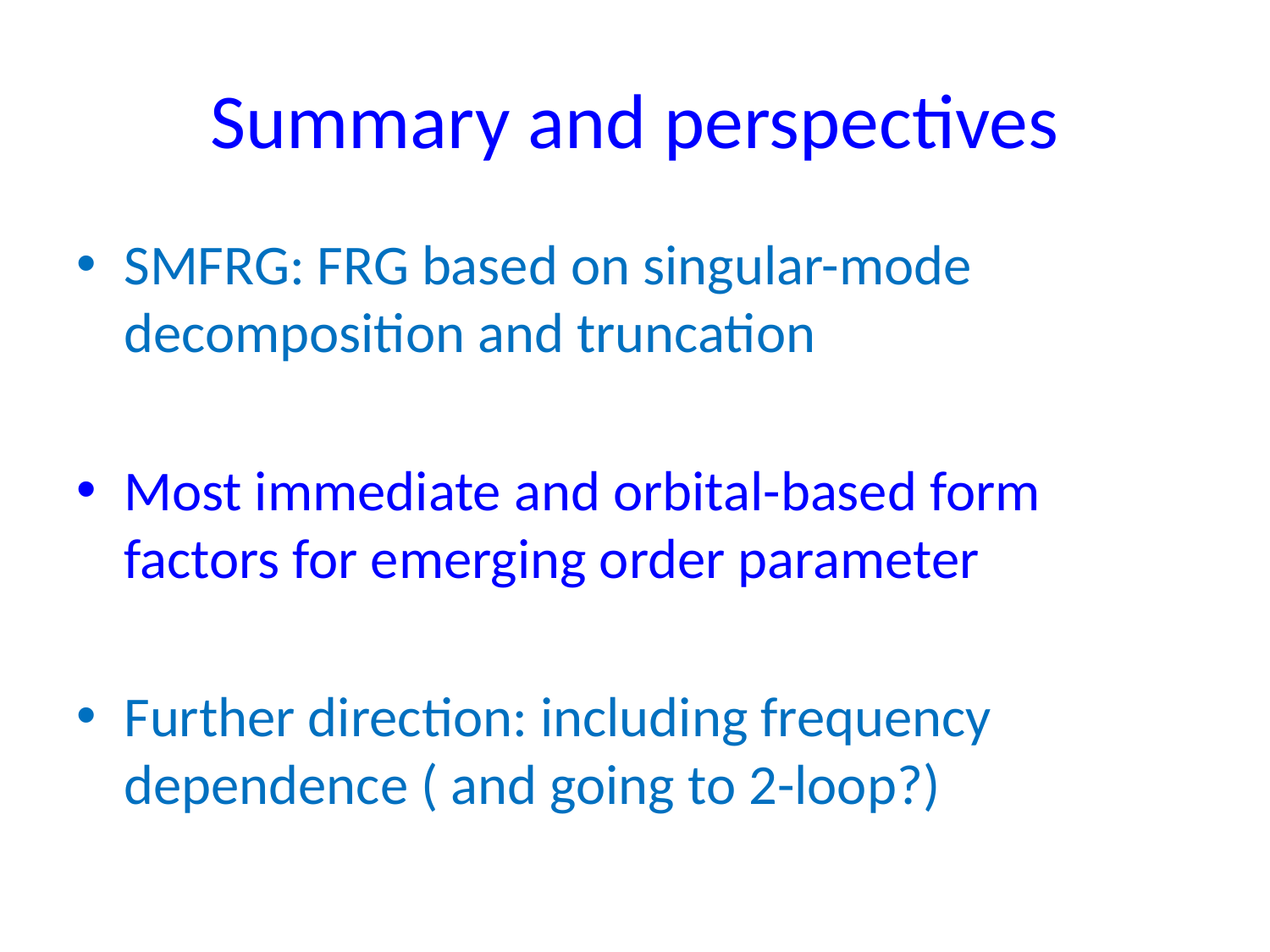

# Summary and perspectives
SMFRG: FRG based on singular-mode decomposition and truncation

Most immediate and orbital-based form factors for emerging order parameter

Further direction: including frequency dependence ( and going to 2-loop?)